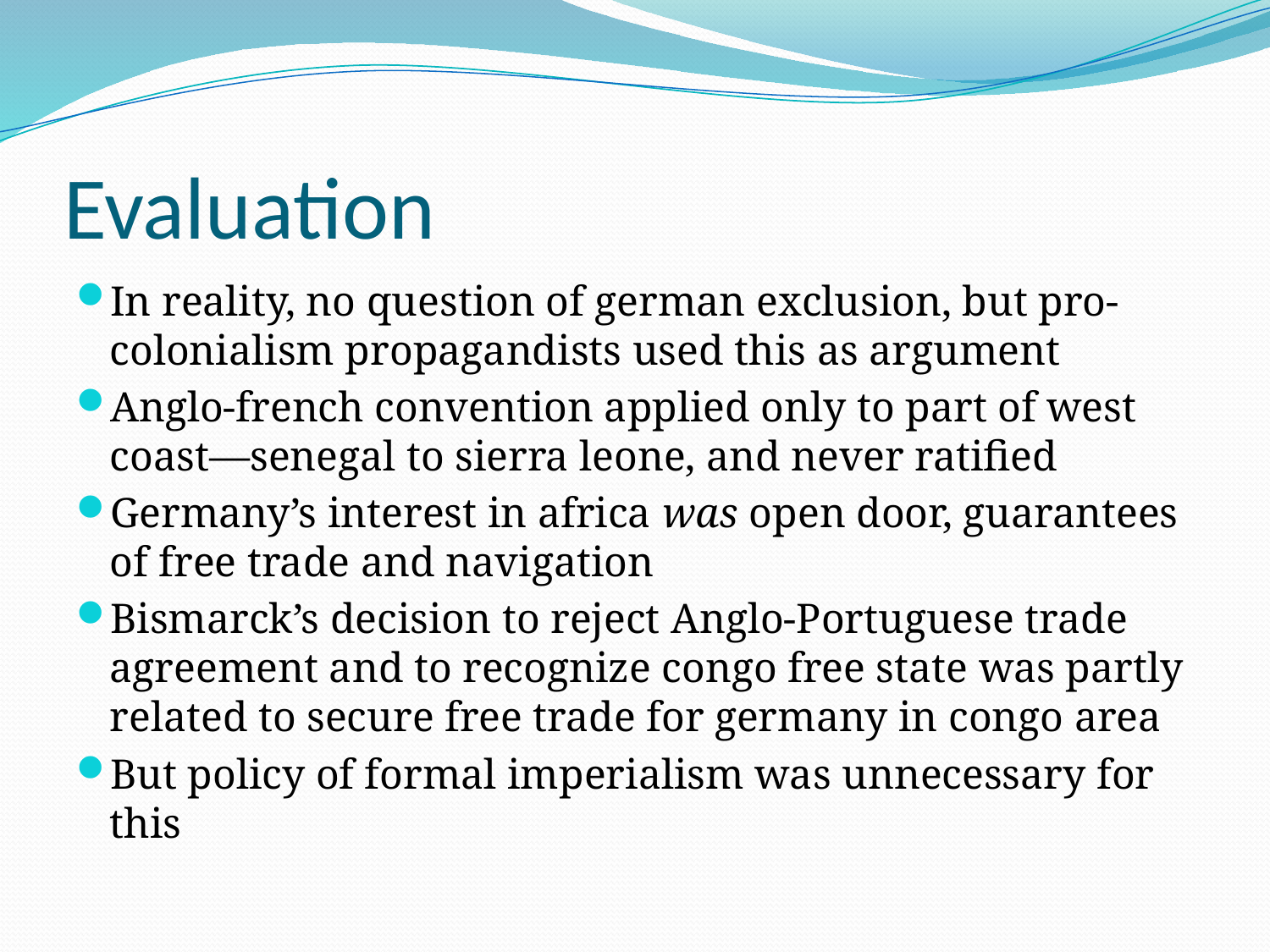

# Evaluation
In reality, no question of german exclusion, but pro-colonialism propagandists used this as argument
Anglo-french convention applied only to part of west coast—senegal to sierra leone, and never ratified
Germany’s interest in africa was open door, guarantees of free trade and navigation
Bismarck’s decision to reject Anglo-Portuguese trade agreement and to recognize congo free state was partly related to secure free trade for germany in congo area
But policy of formal imperialism was unnecessary for this